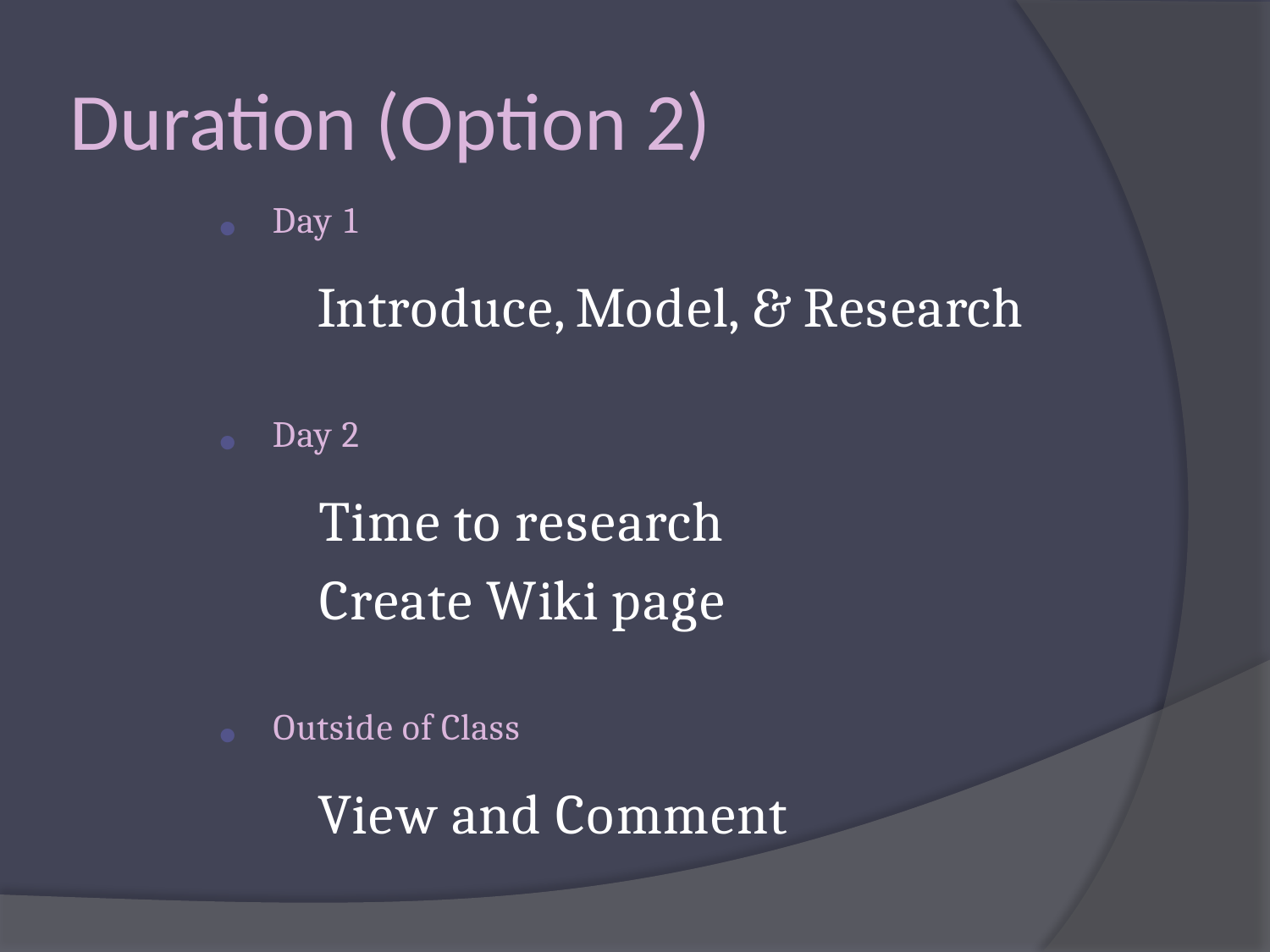

# Duration (Option 2)
Day 1
Introduce, Model, & Research

Day 2
Time to research
Create Wiki page

Outside of Class
View and Comment